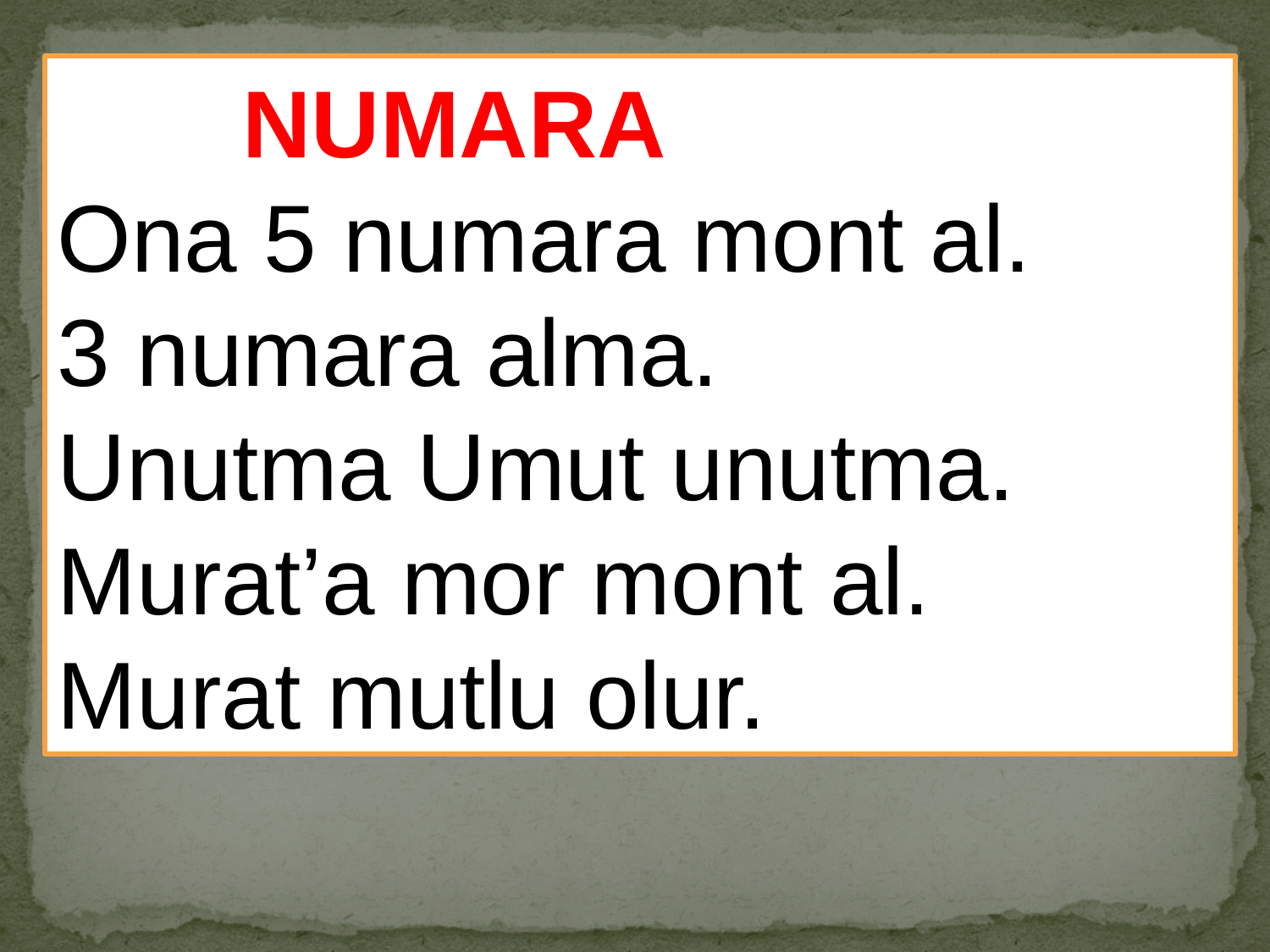

NUMARA
Ona 5 numara mont al.
3 numara alma.
Unutma Umut unutma.
Murat’a mor mont al.
Murat mutlu olur.